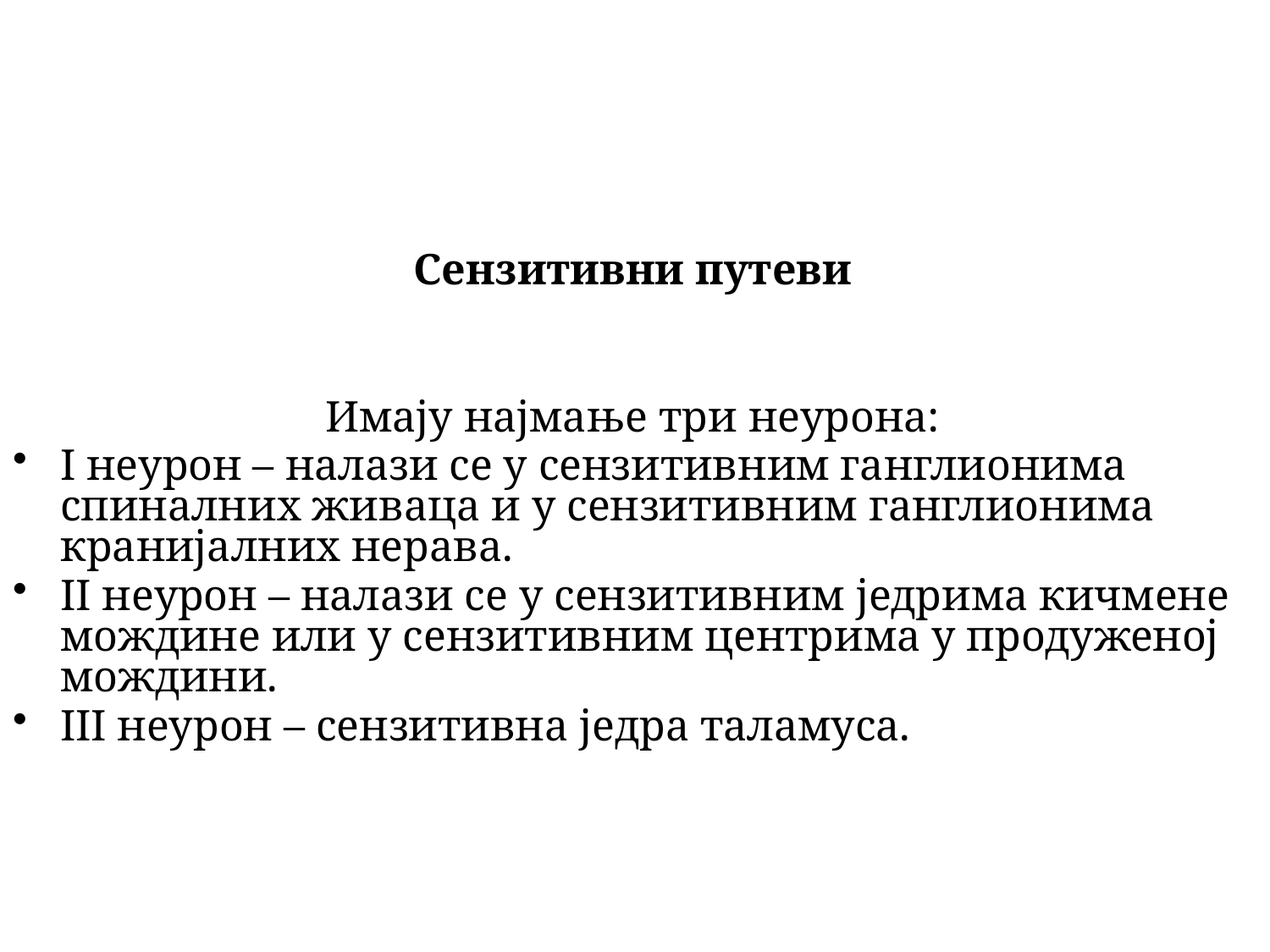

Сензитивни путеви

Имају најмање три неурона:
I неурон – налази се у сензитивним ганглионима спиналних живаца и у сензитивним ганглионима кранијалних нерава.
II неурон – налази се у сензитивним једрима кичмене мождине или у сензитивним центрима у продуженој мождини.
III неурон – сензитивна једра таламуса.